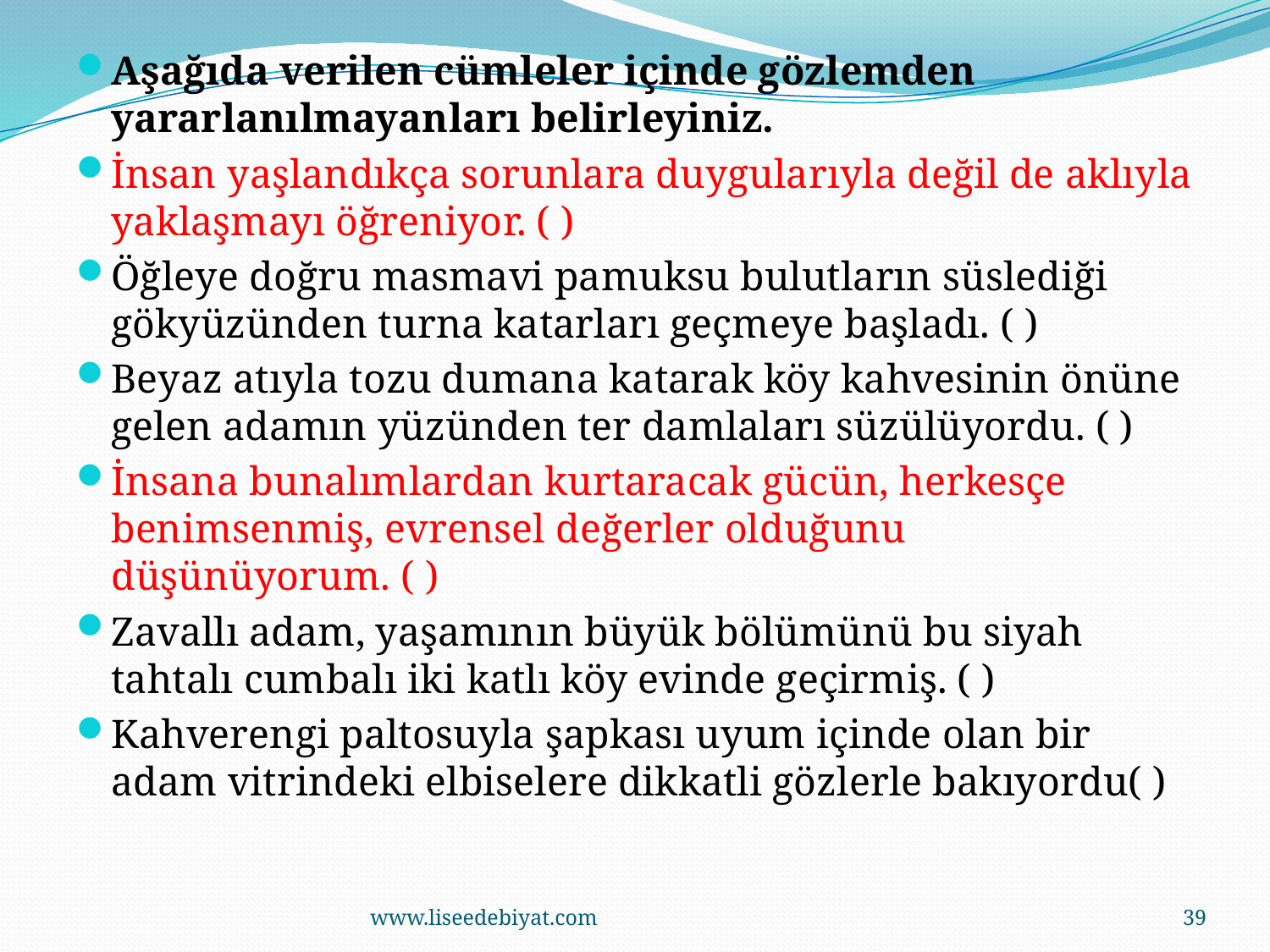

Aşağıda verilen cümleler içinde gözlemden yararlanılmayanları belirleyiniz.
İnsan yaşlandıkça sorunlara duygularıyla değil de aklıyla yaklaşmayı öğreniyor. ( )
Öğleye doğru masmavi pamuksu bulutların süslediği gökyüzünden turna katarları geçmeye başladı. ( )
Beyaz atıyla tozu dumana katarak köy kahvesinin önüne gelen adamın yüzünden ter damlaları süzülüyordu. ( )
İnsana bunalımlardan kurtaracak gücün, herkesçe benimsenmiş, evrensel değerler olduğunu düşünüyorum. ( )
Zavallı adam, yaşamının büyük bölümünü bu siyah tahtalı cumbalı iki katlı köy evinde geçirmiş. ( )
Kahverengi paltosuyla şapkası uyum içinde olan bir adam vitrindeki elbiselere dikkatli gözlerle bakıyordu( )

www.liseedebiyat.com
39